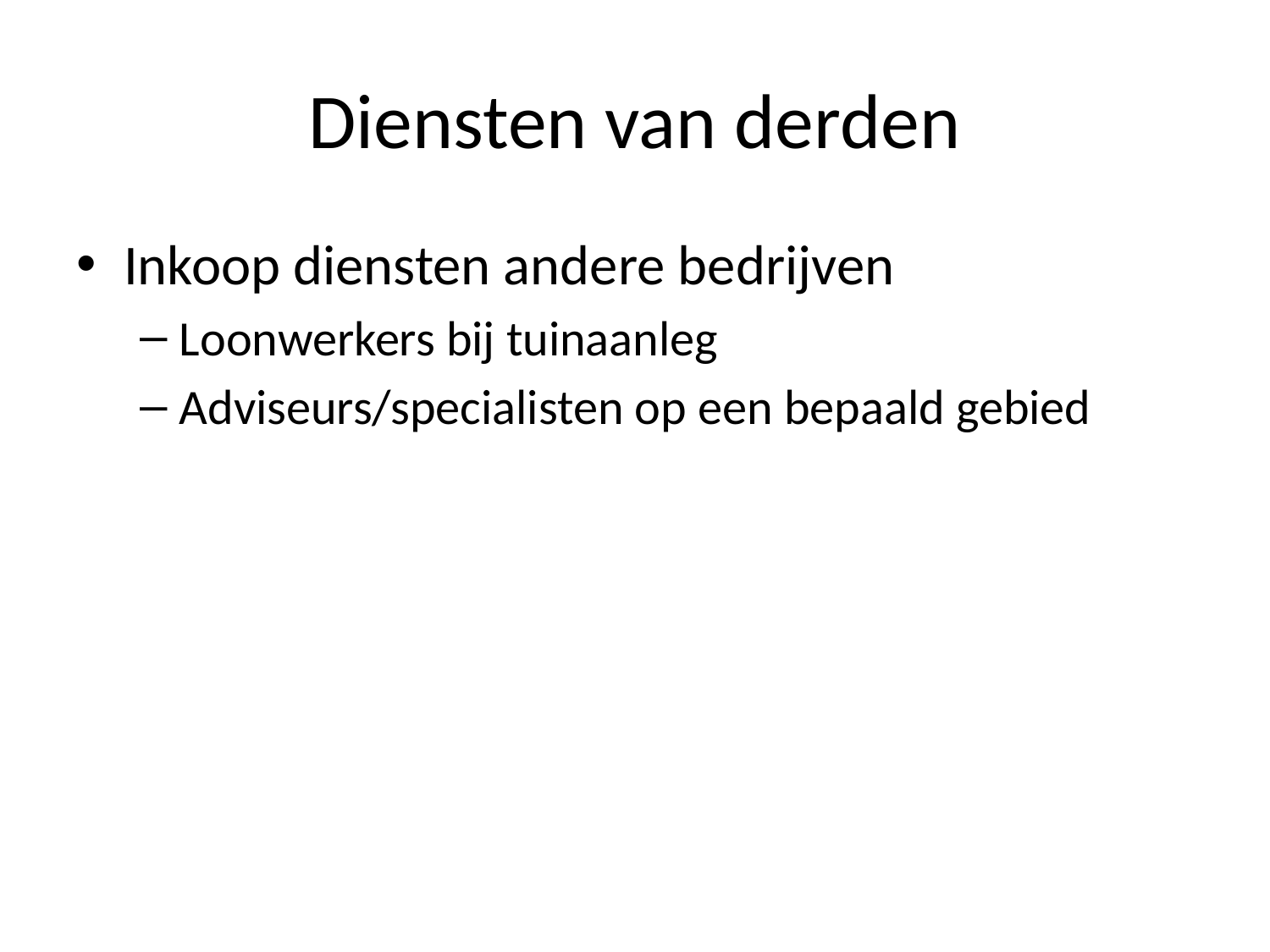

# Diensten van derden
Inkoop diensten andere bedrijven
Loonwerkers bij tuinaanleg
Adviseurs/specialisten op een bepaald gebied